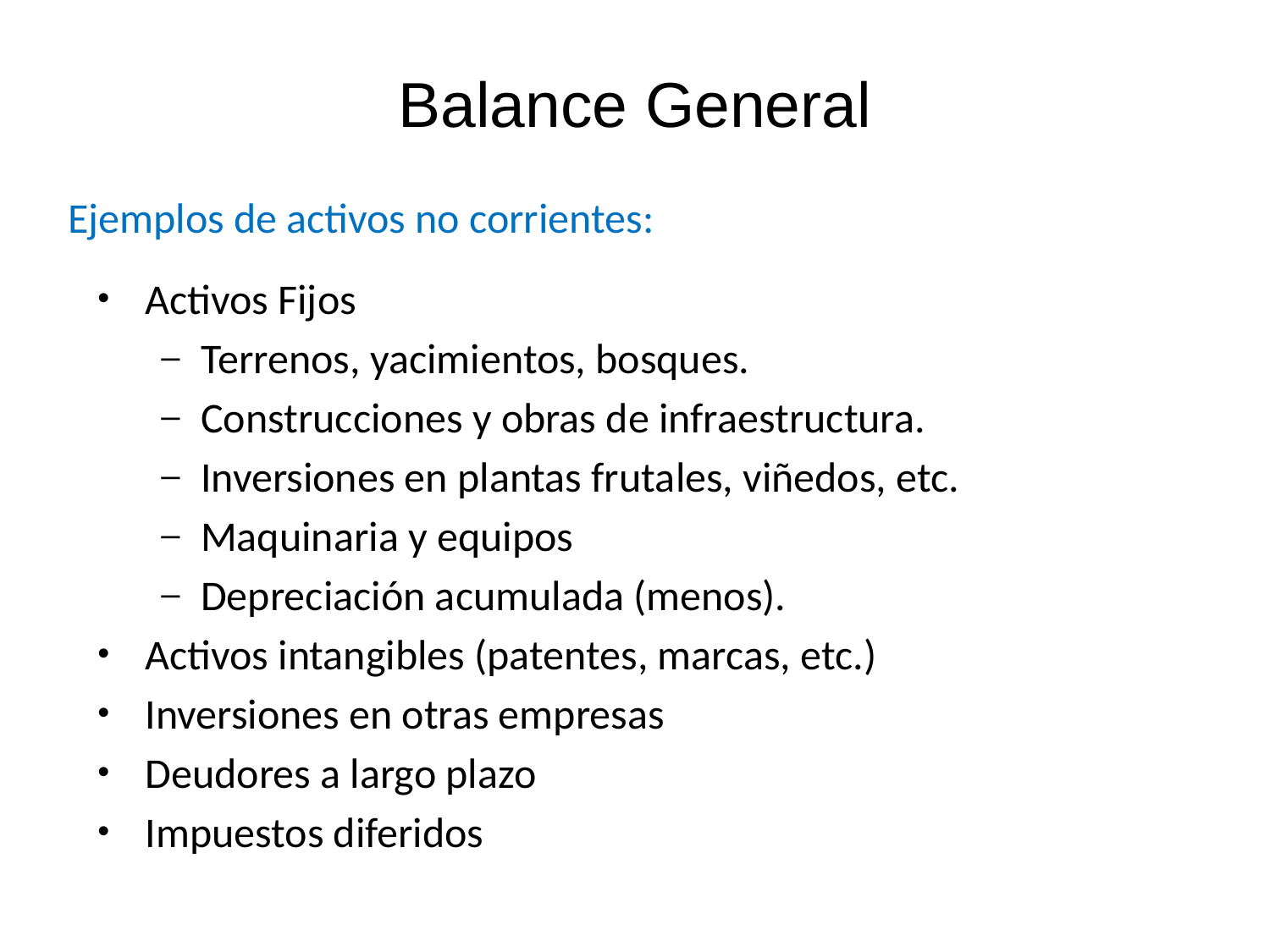

Balance General
# Ejemplos de activos no corrientes:
Activos Fijos
Terrenos, yacimientos, bosques.
Construcciones y obras de infraestructura.
Inversiones en plantas frutales, viñedos, etc.
Maquinaria y equipos
Depreciación acumulada (menos).
Activos intangibles (patentes, marcas, etc.)
Inversiones en otras empresas
Deudores a largo plazo
Impuestos diferidos